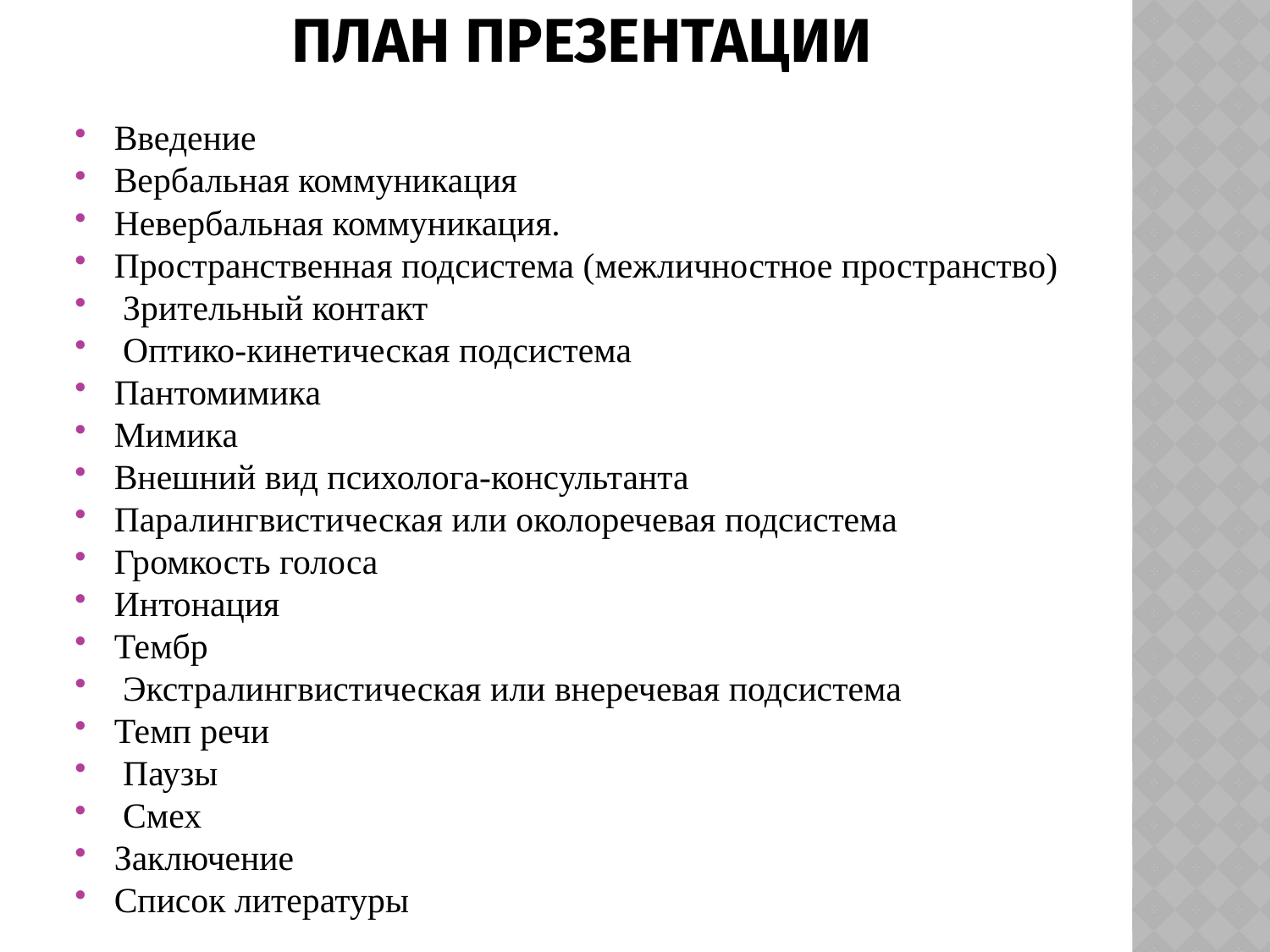

# План Презентации
Введение
Вербальная коммуникация
Невербальная коммуникация.
Пространственная подсистема (межличностное пространство)
 Зрительный контакт
 Оптико-кинетическая подсистема
Пантомимика
Мимика
Внешний вид психолога-консультанта
Паралингвистическая или околоречевая подсистема
Громкость голоса
Интонация
Тембр
 Экстралингвистическая или внеречевая подсистема
Темп речи
 Паузы
 Смех
Заключение
Список литературы